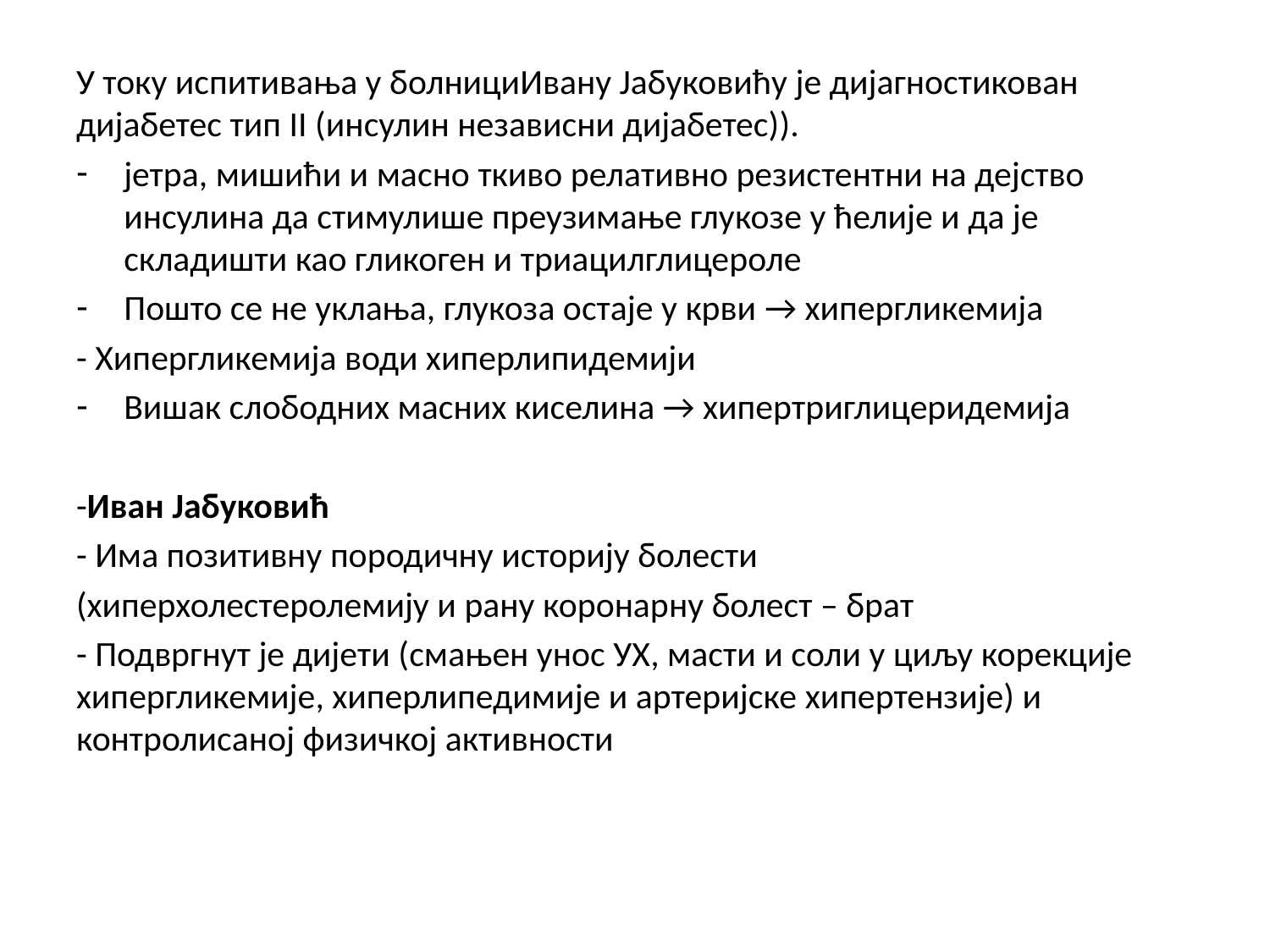

У току испитивања у болнициИвану Јабуковићу је дијагностикован дијабетес тип II (инсулин независни дијабетес)).
јетра, мишићи и масно ткиво релативно резистентни на дејство инсулина да стимулише преузимање глукозе у ћелије и да је складишти као гликоген и триацилглицероле
Пошто се не уклања, глукоза остаје у крви → хипергликемија
- Хипергликемија води хиперлипидемији
Вишак слободних масних киселина → хипертриглицеридемија

-Иван Јабуковић
- Има позитивну породичну историју болести
(хиперхолестеролемију и рану коронарну болест – брат
- Подвргнут је дијети (смањен унос УХ, масти и соли у циљу корекције хипергликемије, хиперлипедимије и артеријске хипертензије) и контролисаној физичкој активности